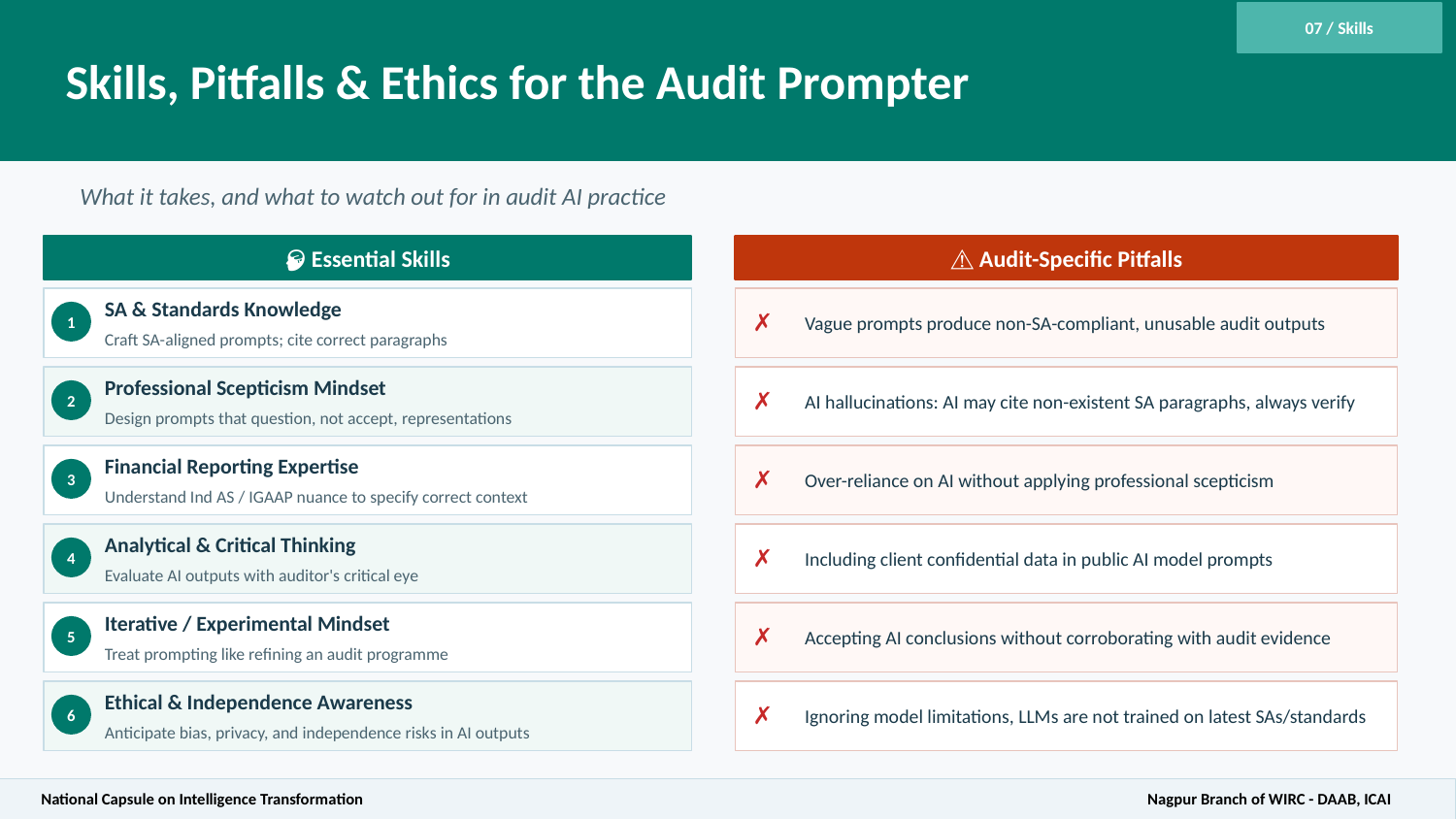

Skills, Pitfalls & Ethics for the Audit Prompter

07 / Skills
What it takes, and what to watch out for in audit AI practice

🧠 Essential Skills

⚠️ Audit-Specific Pitfalls

SA & Standards Knowledge
Vague prompts produce non-SA-compliant, unusable audit outputs
✗

1
Craft SA-aligned prompts; cite correct paragraphs

Professional Scepticism Mindset
AI hallucinations: AI may cite non-existent SA paragraphs, always verify
✗

2
Design prompts that question, not accept, representations

Financial Reporting Expertise
Over-reliance on AI without applying professional scepticism
✗

3
Understand Ind AS / IGAAP nuance to specify correct context

Analytical & Critical Thinking
Including client confidential data in public AI model prompts
✗

4
Evaluate AI outputs with auditor's critical eye

Iterative / Experimental Mindset
Accepting AI conclusions without corroborating with audit evidence
✗

5
Treat prompting like refining an audit programme

Ethical & Independence Awareness
Ignoring model limitations, LLMs are not trained on latest SAs/standards
✗

6
Anticipate bias, privacy, and independence risks in AI outputs
National Capsule on Intelligence Transformation					                        Nagpur Branch of WIRC - DAAB, ICAI